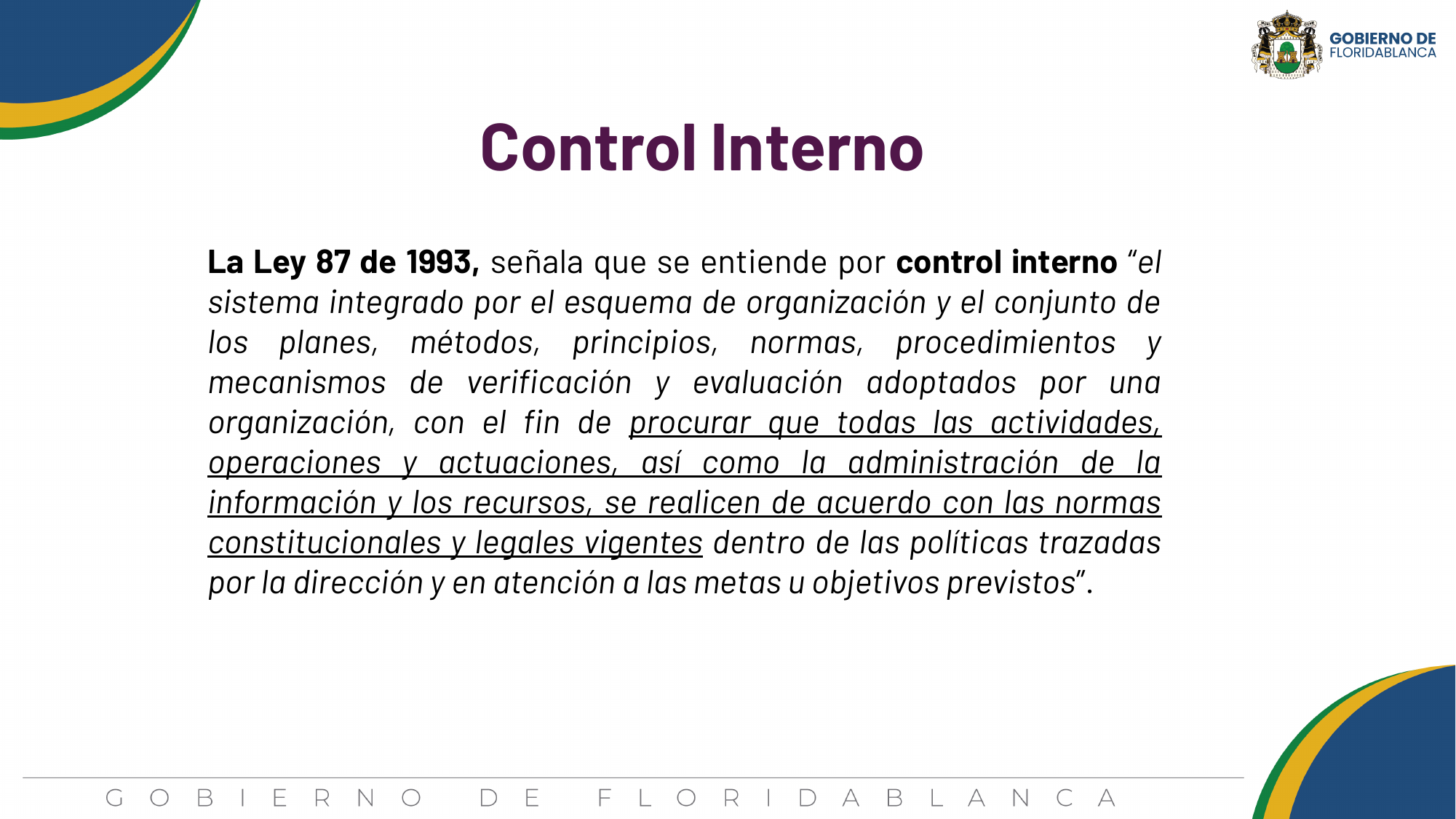

Control Interno
La Ley 87 de 1993, señala que se entiende por control interno “el sistema integrado por el esquema de organización y el conjunto de los planes, métodos, principios, normas, procedimientos y mecanismos de verificación y evaluación adoptados por una organización, con el fin de procurar que todas las actividades, operaciones y actuaciones, así como la administración de la información y los recursos, se realicen de acuerdo con las normas constitucionales y legales vigentes dentro de las políticas trazadas por la dirección y en atención a las metas u objetivos previstos”.